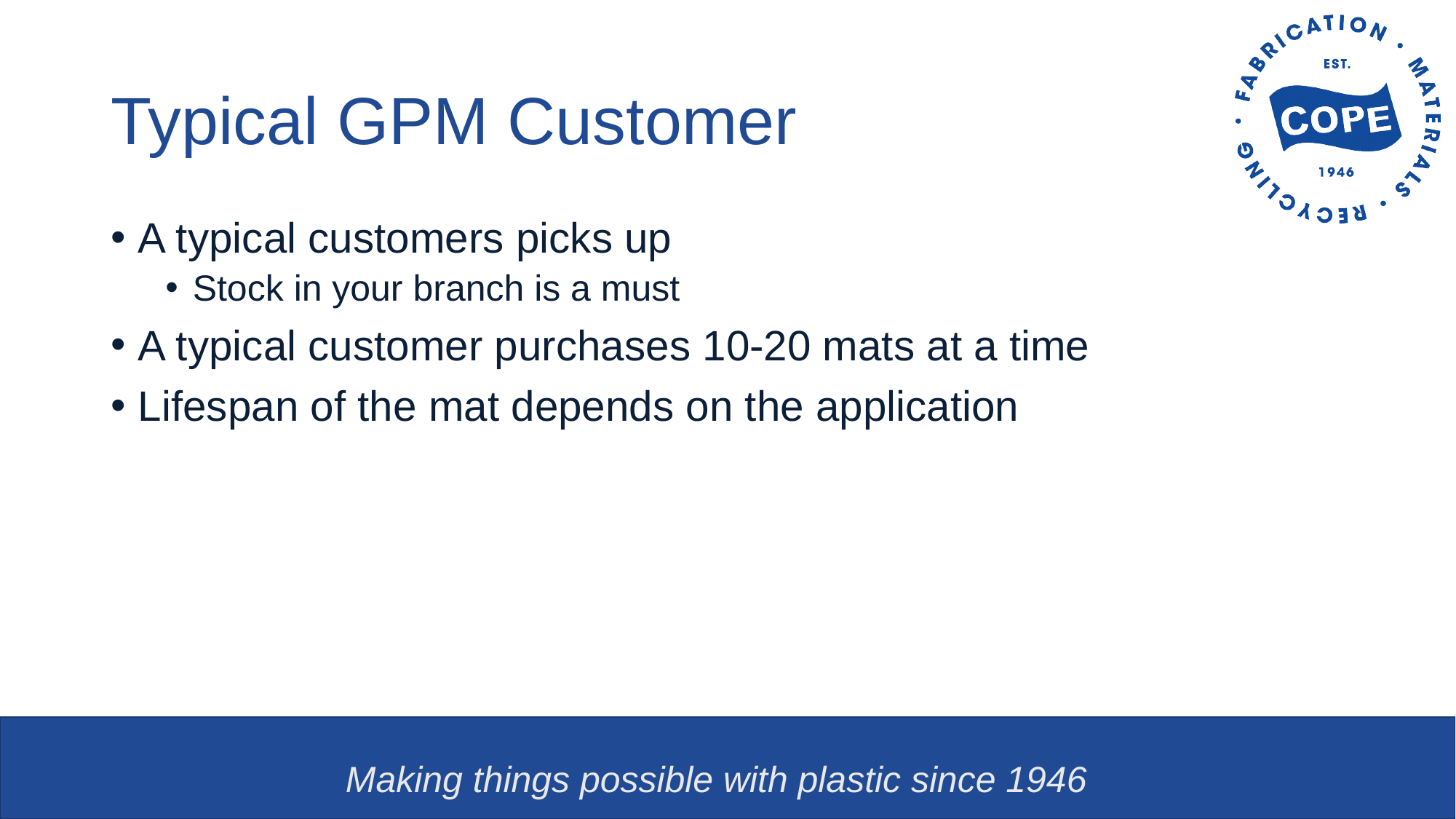

# Typical GPM Customer
A typical customers picks up
Stock in your branch is a must
A typical customer purchases 10-20 mats at a time
Lifespan of the mat depends on the application